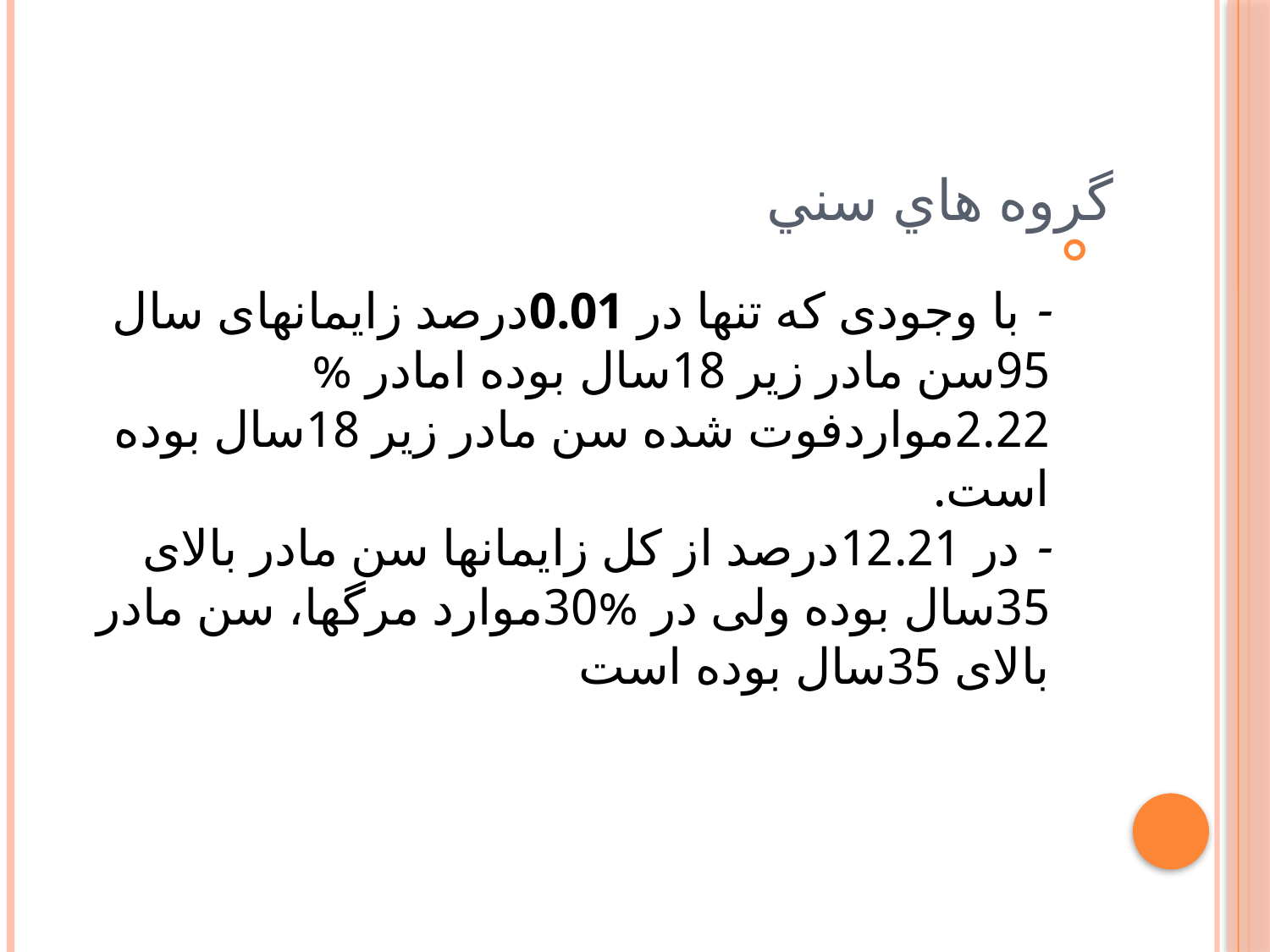

# گروه هاي سني
- با وجودی که تنها در 0.01درصد زایمانهای سال 95سن مادر زیر 18سال بوده امادر % 2.22مواردفوت شده سن مادر زیر 18سال بوده است.
- در 12.21درصد از کل زایمانها سن مادر بالای 35سال بوده ولی در %30موارد مرگها، سن مادر
بالای 35سال بوده است